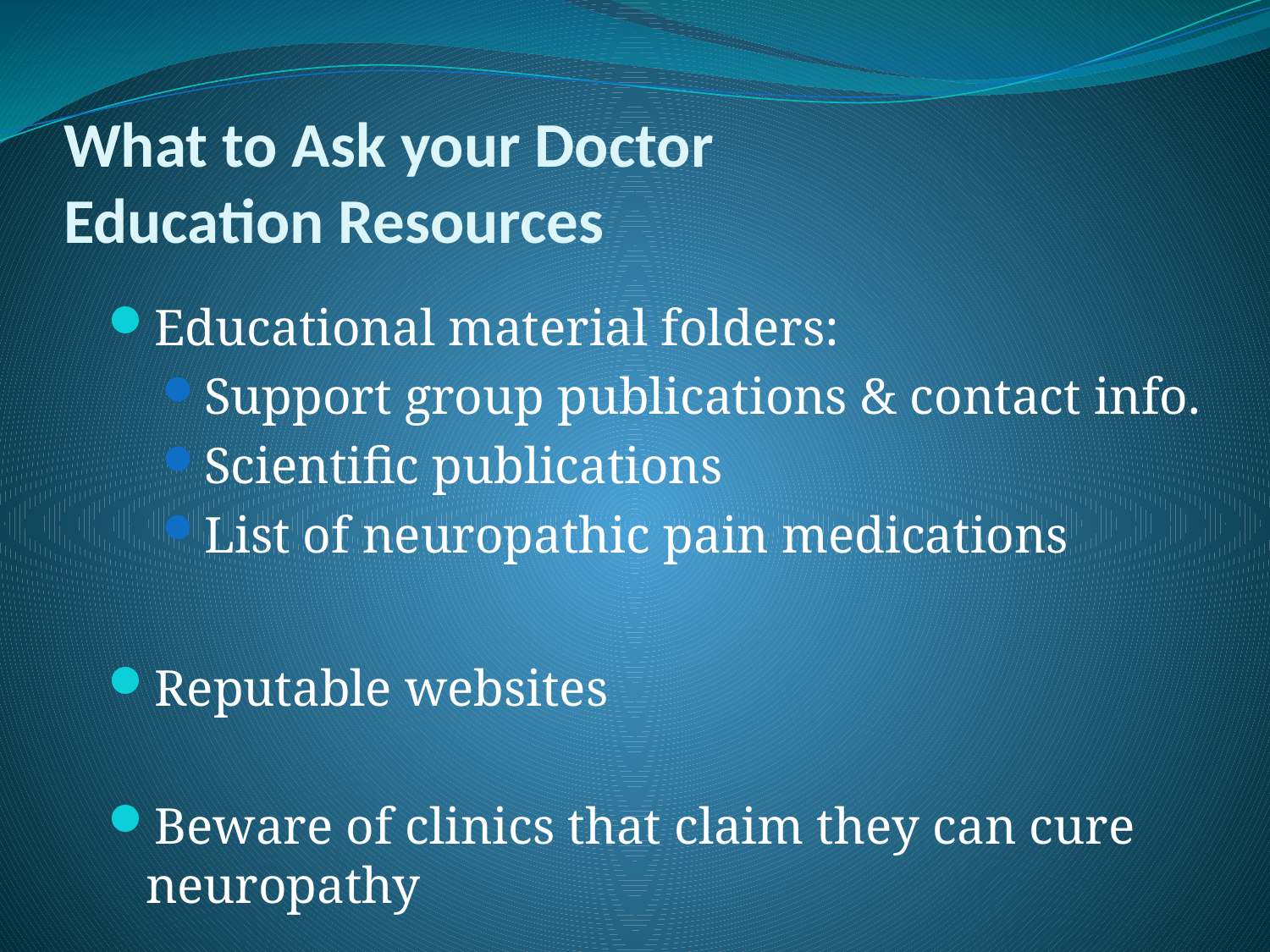

# What to Ask your Doctor Education Resources
Educational material folders:
Support group publications & contact info.
Scientific publications
List of neuropathic pain medications

Reputable websites

Beware of clinics that claim they can cure neuropathy